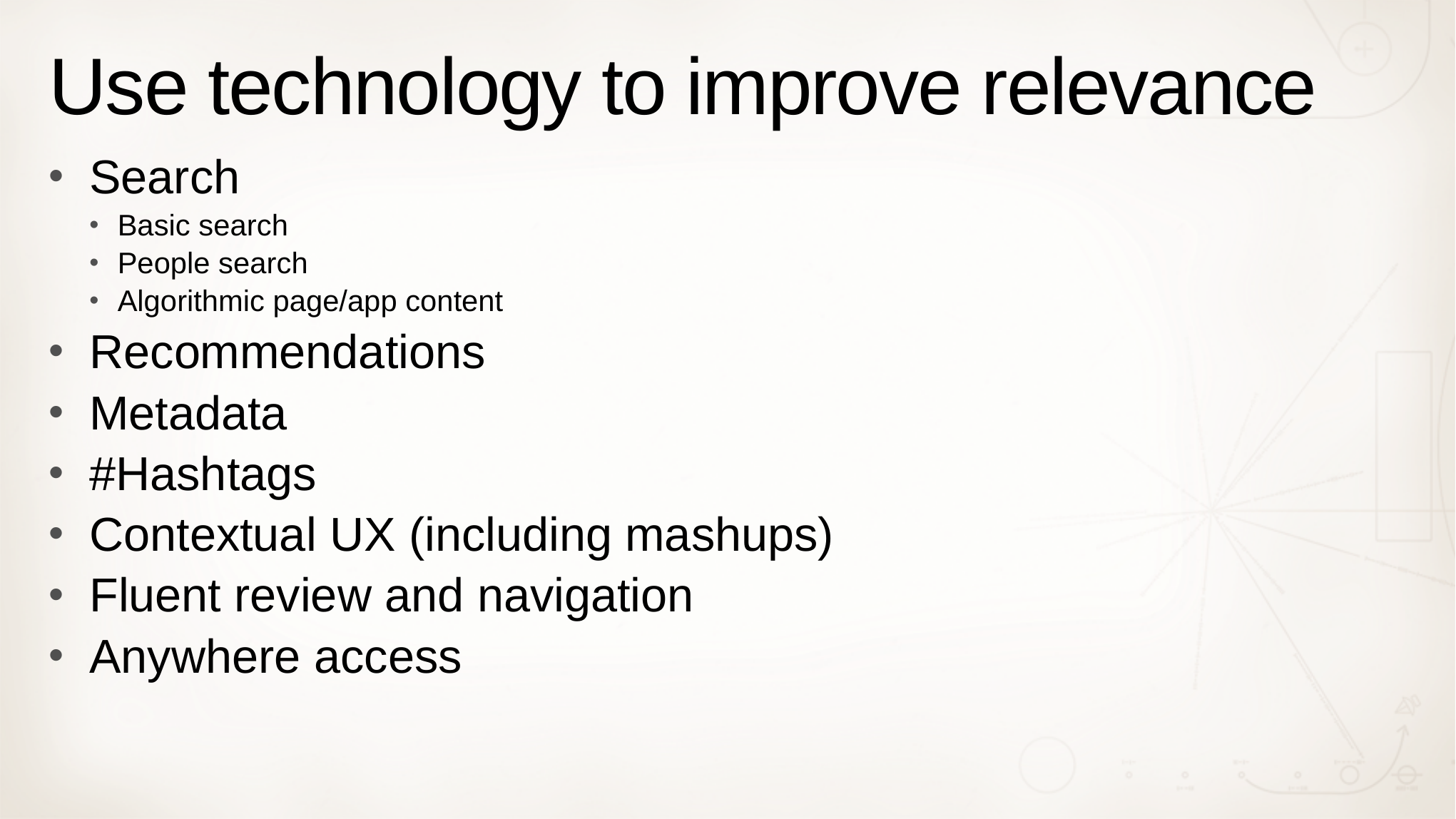

# Use technology to improve relevance
Search
Basic search
People search
Algorithmic page/app content
Recommendations
Metadata
#Hashtags
Contextual UX (including mashups)
Fluent review and navigation
Anywhere access